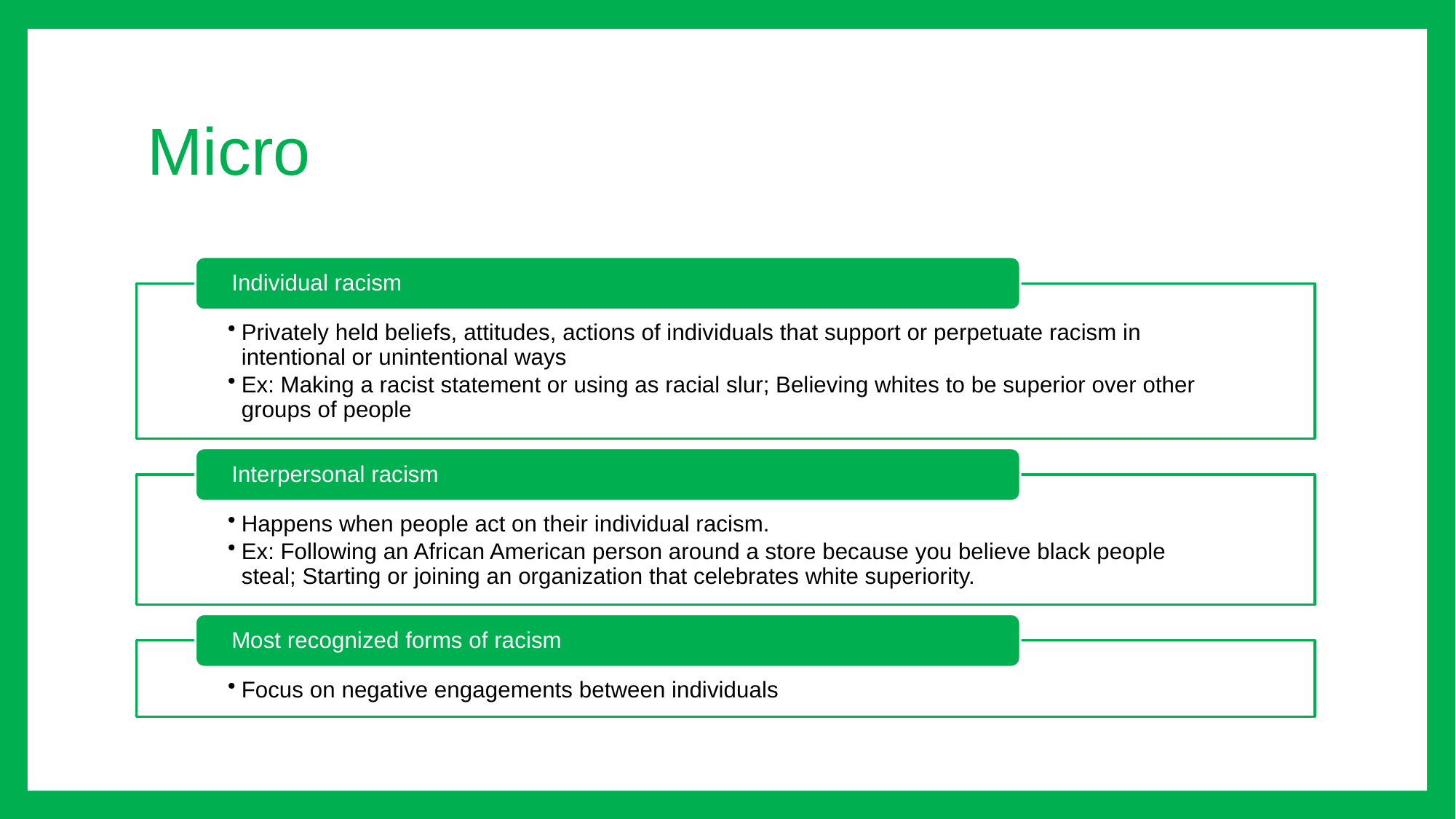

# Micro
Privately held beliefs, attitudes, actions of individuals that support or perpetuate racism in intentional or unintentional ways
Ex: Making a racist statement or using as racial slur; Believing whites to be superior over other groups of people
Individual racism
Happens when people act on their individual racism.
Ex: Following an African American person around a store because you believe black people steal; Starting or joining an organization that celebrates white superiority.
Interpersonal racism
Focus on negative engagements between individuals
Most recognized forms of racism